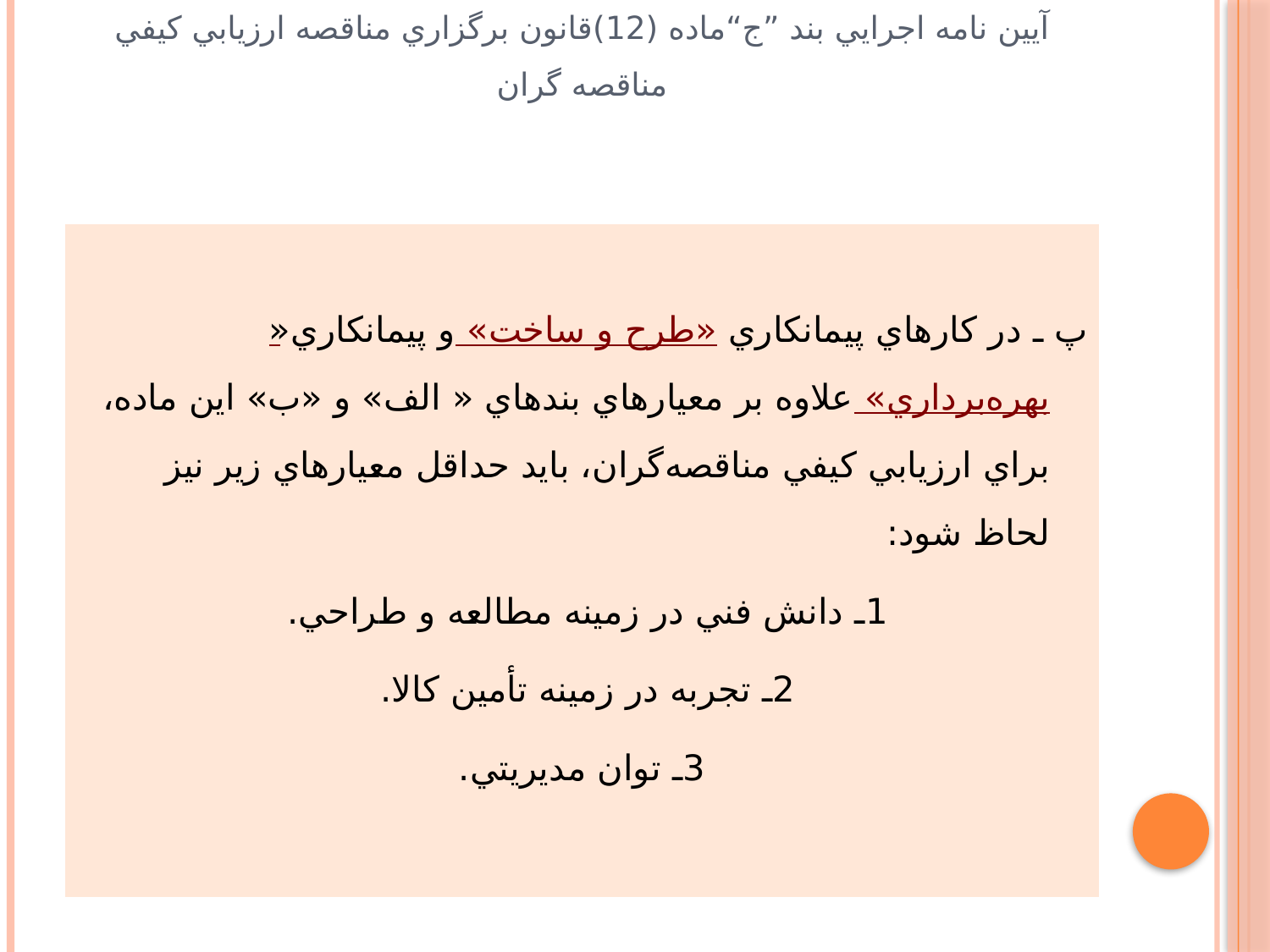

# آيين نامه اجرايي بند ”ج“ماده (12)قانون برگزاري مناقصه ارزيابي كيفي مناقصه گران

پ ـ در كارهاي پيمانكاري «طرح و ساخت» و پيمانكاري« بهره‌برداري» علاوه بر معيارهاي بندهاي « الف» و «ب» اين ماده، براي ارزيابي كيفي مناقصه‌گران، بايد حداقل معيارهاي زير نيز لحاظ شود:
1ـ دانش فني در زمينه مطالعه و طراحي.
2ـ تجربه در زمينه تأمين كالا.
3ـ توان مديريتي.